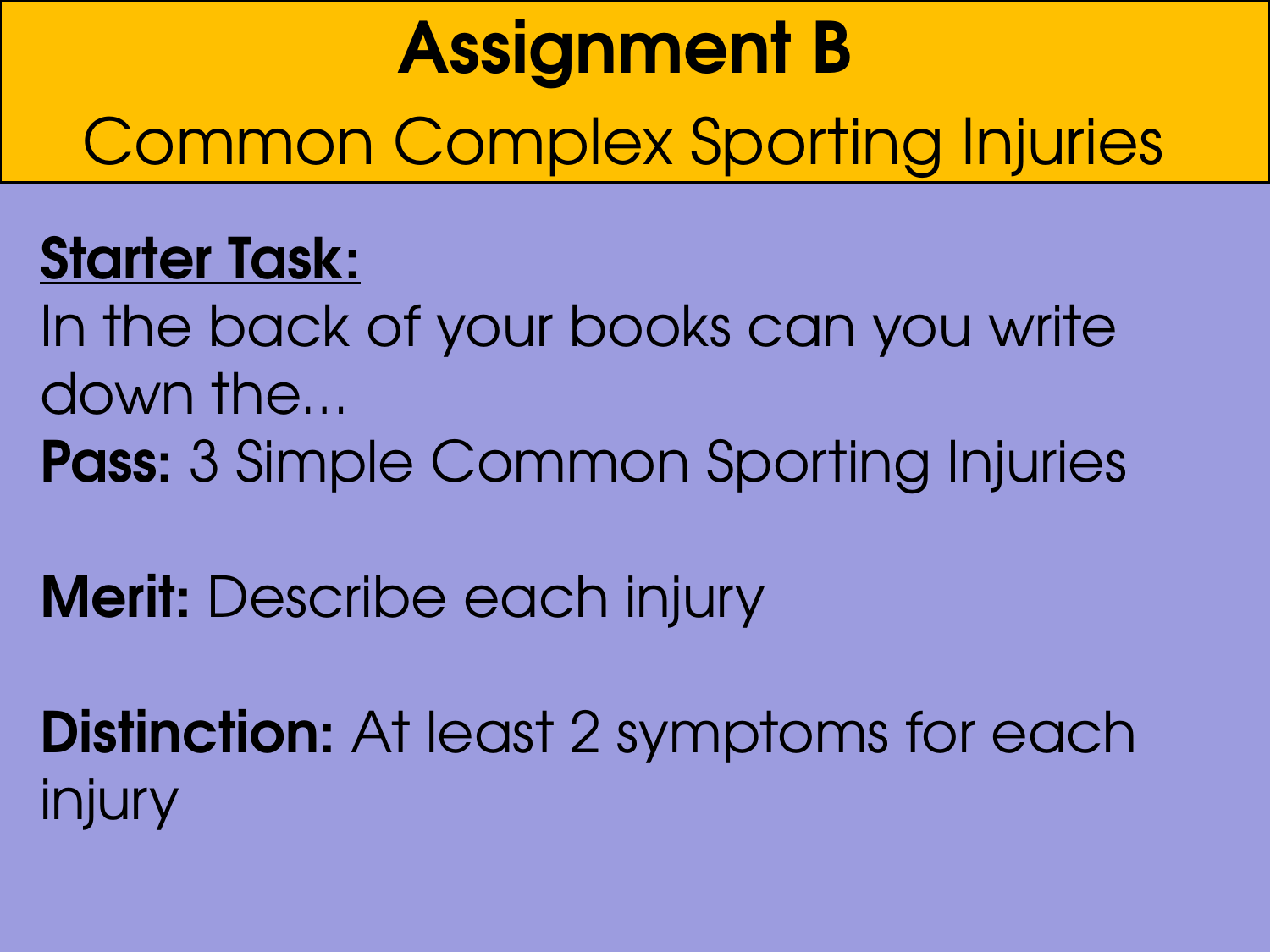

# Assignment B Common Complex Sporting Injuries
Starter Task:
In the back of your books can you write down the…
Pass: 3 Simple Common Sporting Injuries

Merit: Describe each injury

Distinction: At least 2 symptoms for each injury